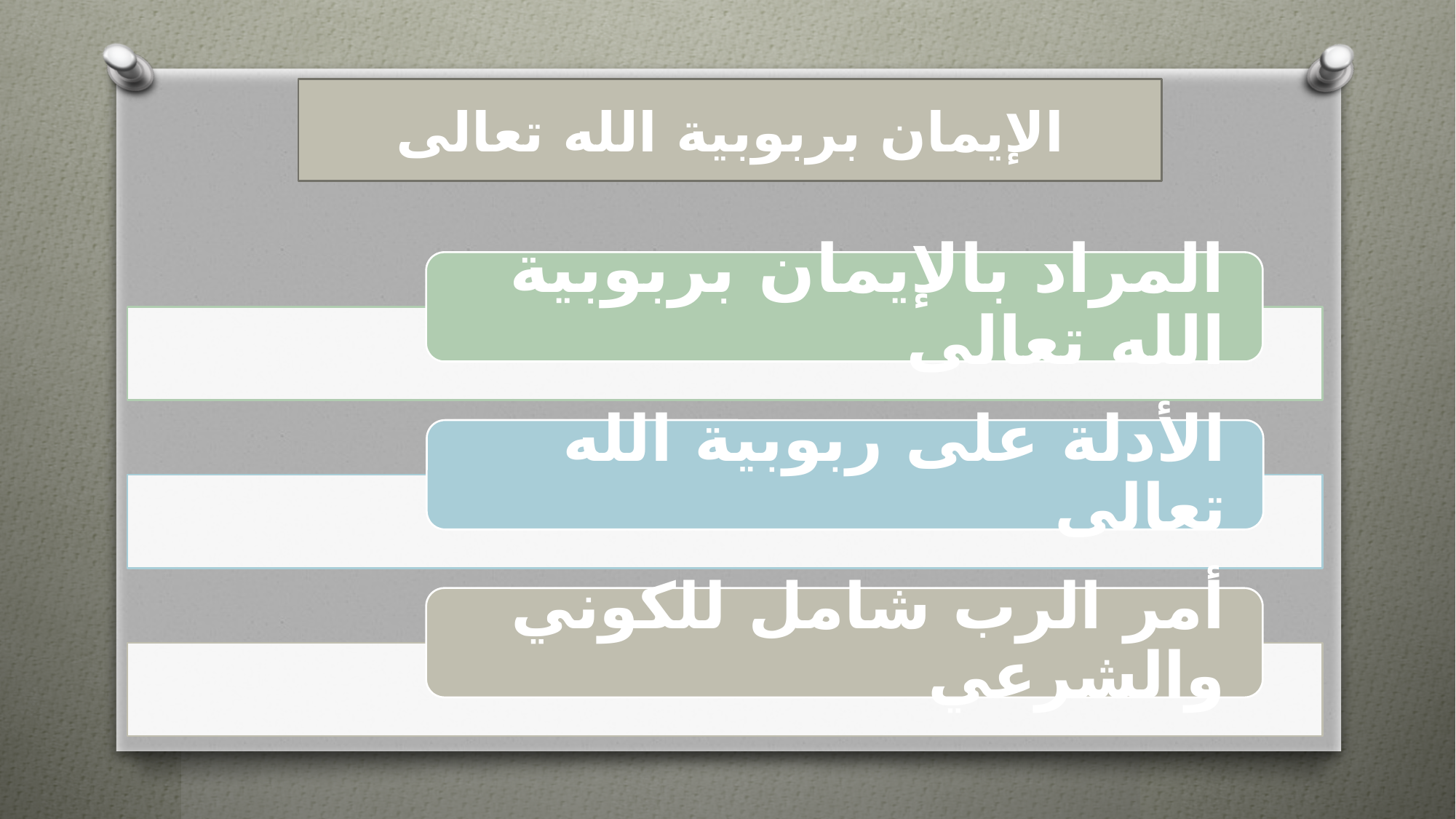

الإيمان بربوبية الله تعالى
المراد بالإيمان بربوبية الله تعالى
الأدلة على ربوبية الله تعالى
أمر الرب شامل للكوني والشرعي